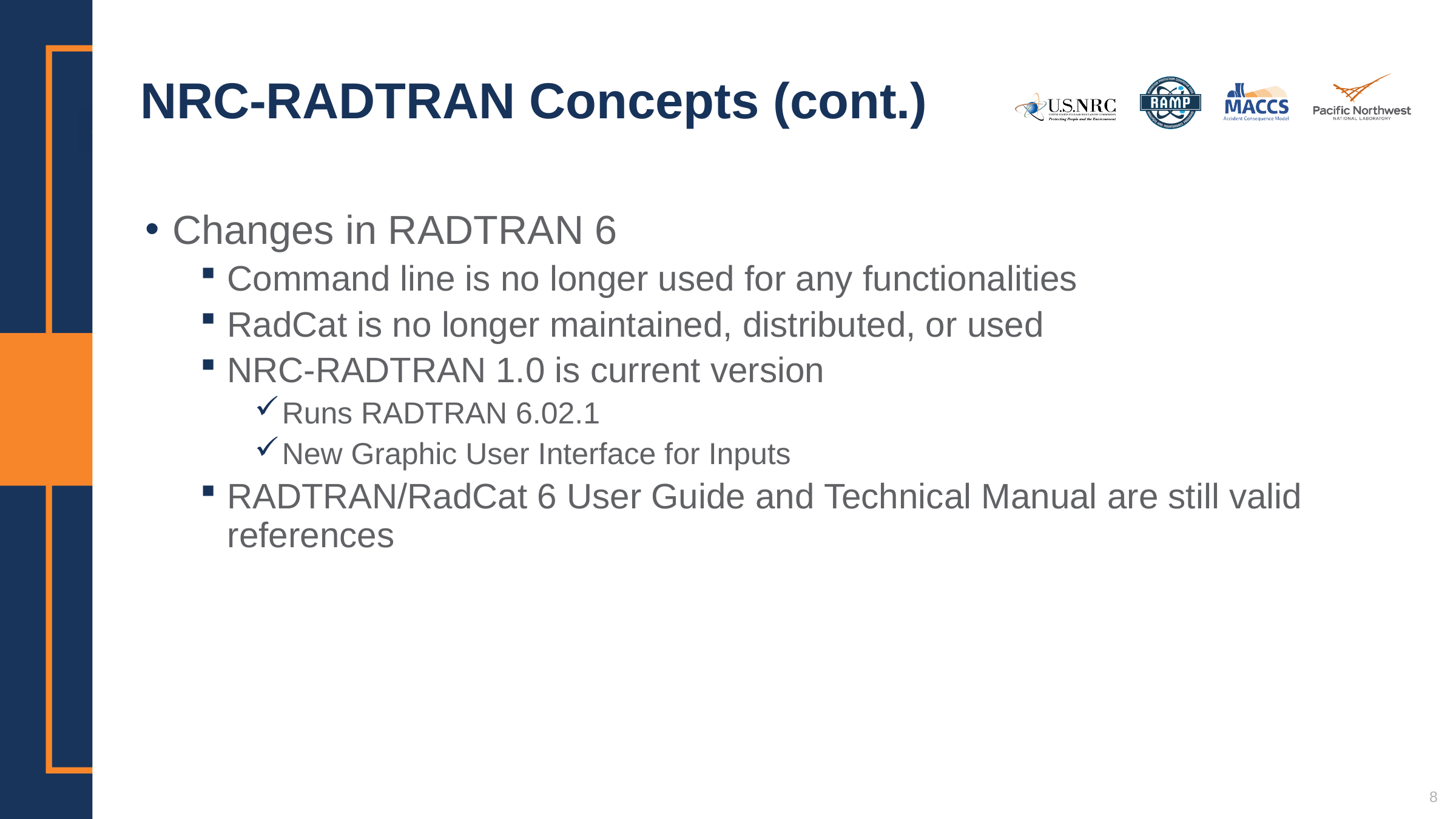

# NRC-RADTRAN Concepts (cont.)
Changes in RADTRAN 6
Command line is no longer used for any functionalities
RadCat is no longer maintained, distributed, or used
NRC-RADTRAN 1.0 is current version
Runs RADTRAN 6.02.1
New Graphic User Interface for Inputs
RADTRAN/RadCat 6 User Guide and Technical Manual are still valid references
8